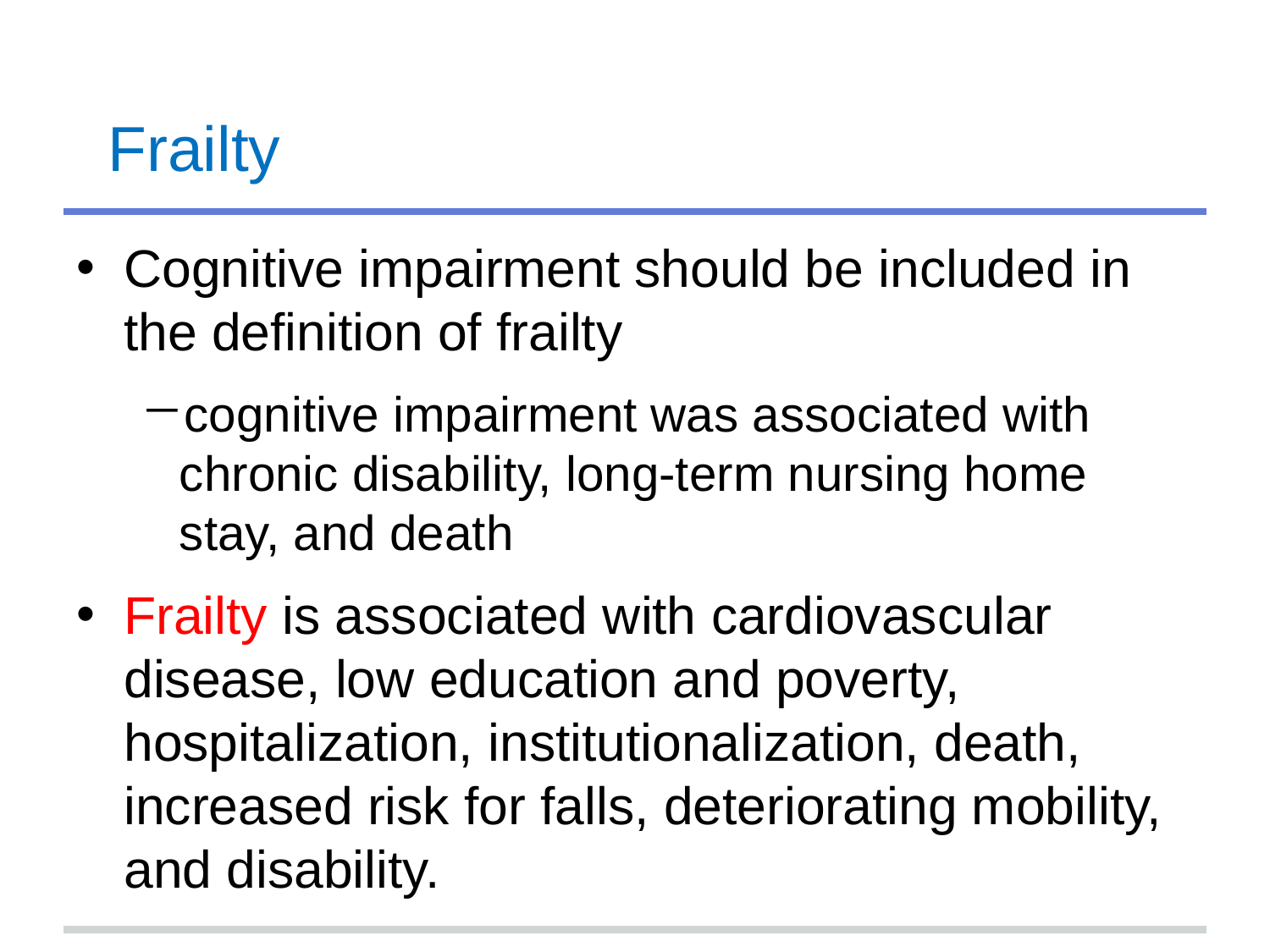

# Frailty
Cognitive impairment should be included in the definition of frailty
cognitive impairment was associated with chronic disability, long-term nursing home stay, and death
Frailty is associated with cardiovascular disease, low education and poverty, hospitalization, institutionalization, death, increased risk for falls, deteriorating mobility, and disability.